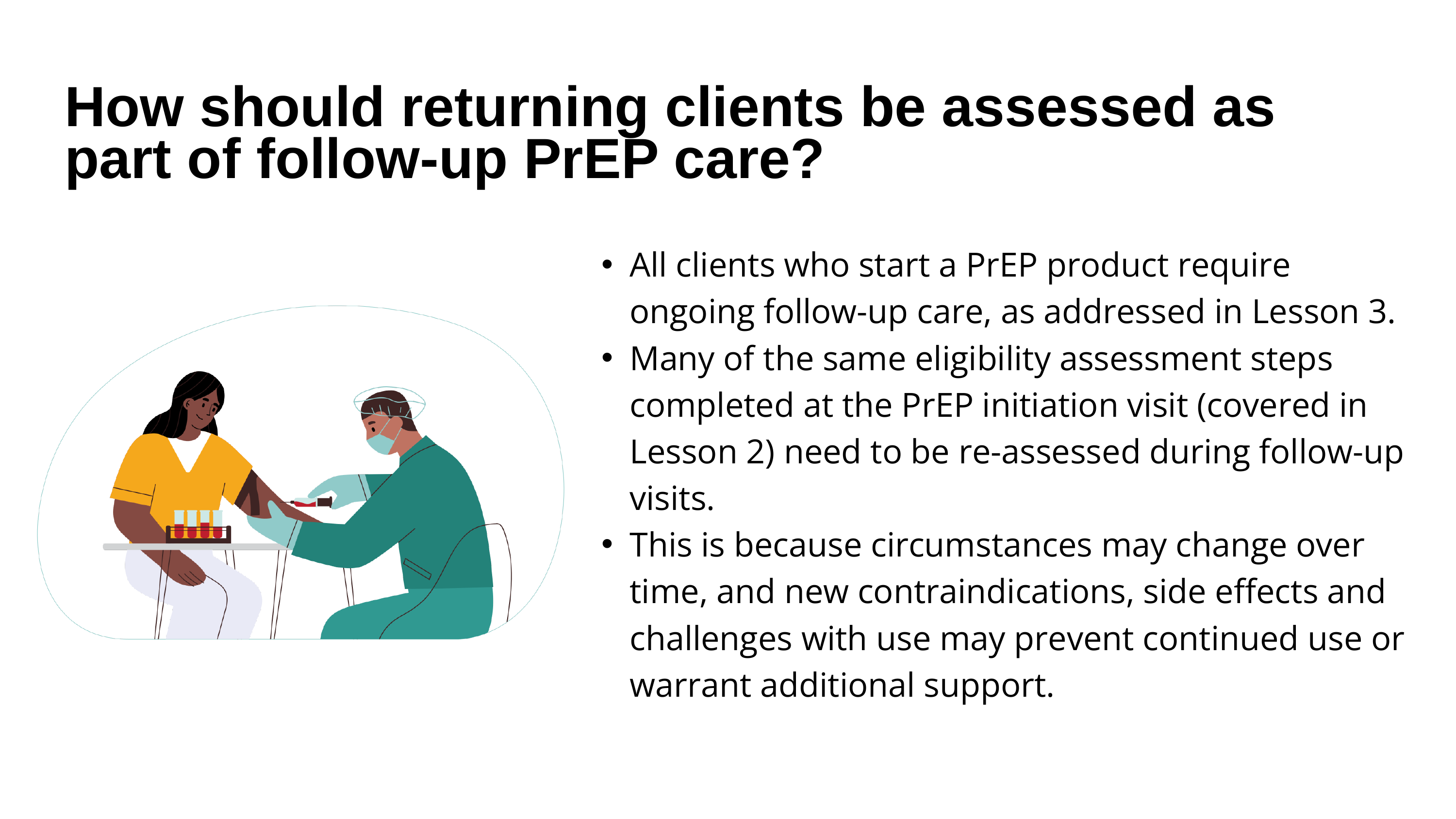

How should returning clients be assessed as part of follow-up PrEP care?
All clients who start a PrEP product require ongoing follow-up care, as addressed in Lesson 3.
Many of the same eligibility assessment steps completed at the PrEP initiation visit (covered in Lesson 2) need to be re-assessed during follow-up visits.
This is because circumstances may change over time, and new contraindications, side effects and challenges with use may prevent continued use or warrant additional support.